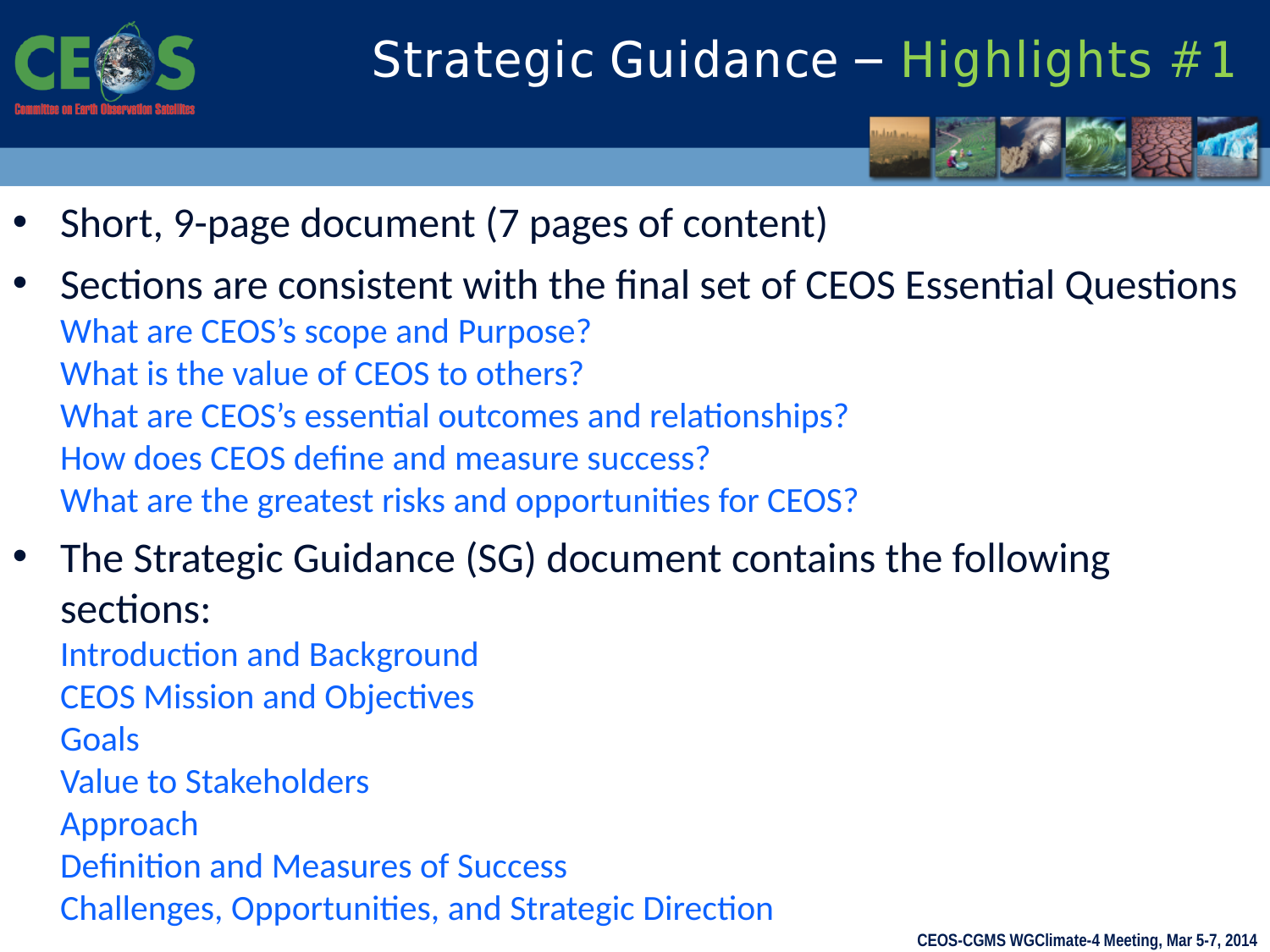

Strategic Guidance – Highlights #1
Short, 9-page document (7 pages of content)
Sections are consistent with the final set of CEOS Essential Questions
What are CEOS’s scope and Purpose?
What is the value of CEOS to others?
What are CEOS’s essential outcomes and relationships?
How does CEOS define and measure success?
What are the greatest risks and opportunities for CEOS?
The Strategic Guidance (SG) document contains the following sections:
Introduction and Background
CEOS Mission and Objectives
Goals
Value to Stakeholders
Approach
Definition and Measures of Success
Challenges, Opportunities, and Strategic Direction
CEOS-CGMS WGClimate-4 Meeting, Mar 5-7, 2014